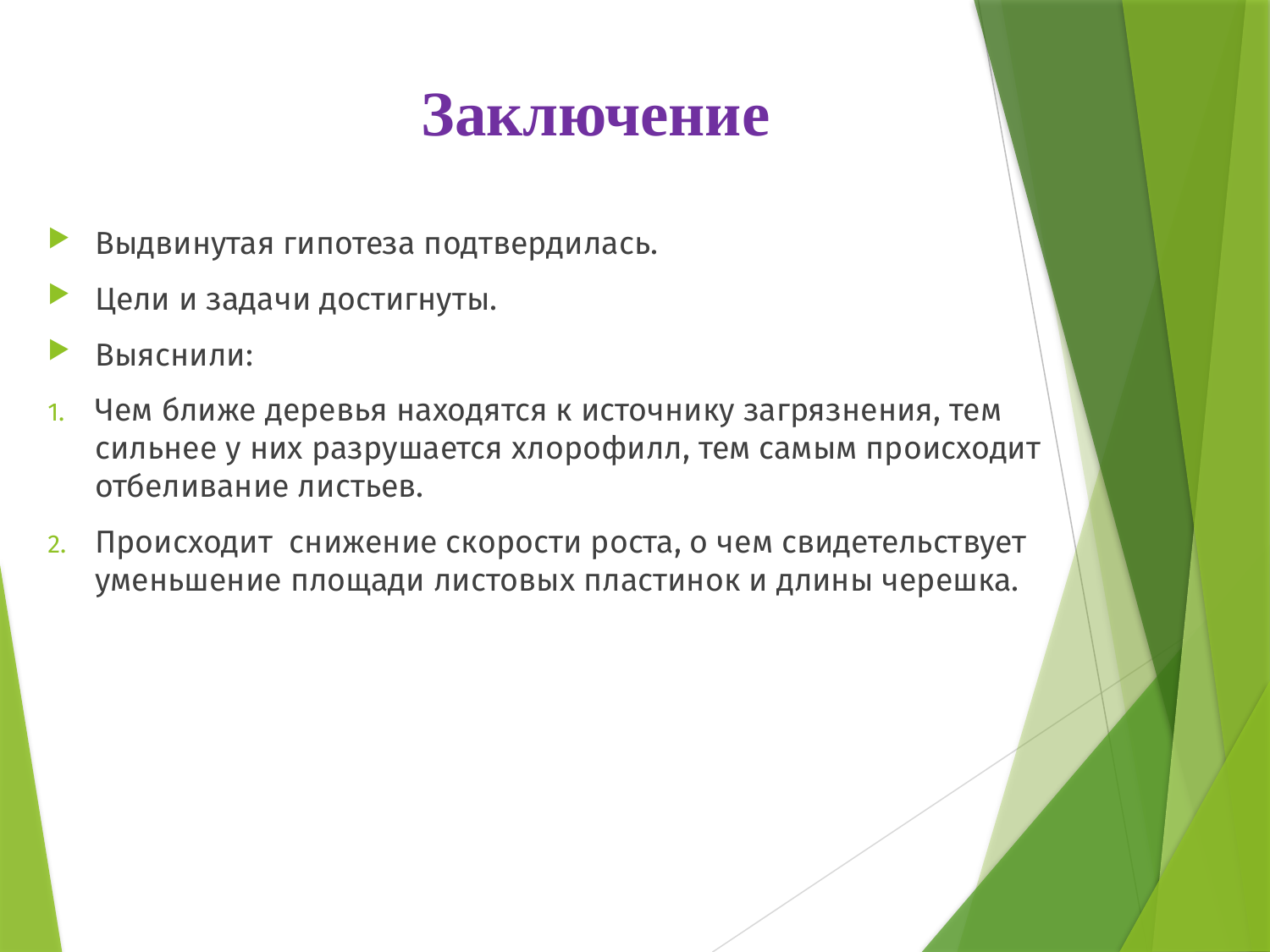

# Заключение
Выдвинутая гипотеза подтвердилась.
Цели и задачи достигнуты.
Выяснили:
Чем ближе деревья находятся к источнику загрязнения, тем сильнее у них разрушается хлорофилл, тем самым происходит отбеливание листьев.
Происходит  снижение скорости роста, о чем свидетельствует  уменьшение площади листовых пластинок и длины черешка.